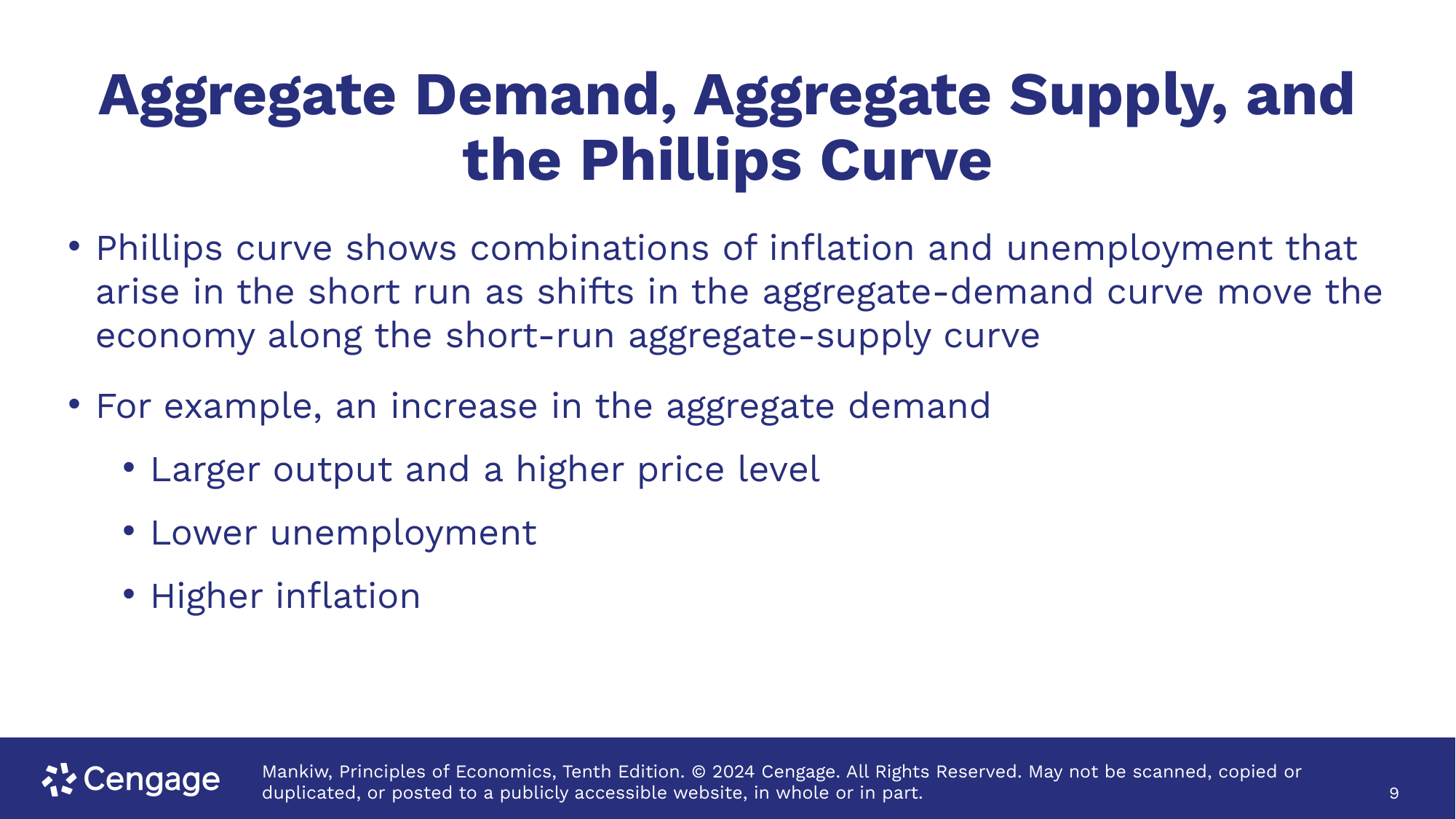

# Aggregate Demand, Aggregate Supply, and the Phillips Curve
Phillips curve shows combinations of inflation and unemployment that arise in the short run as shifts in the aggregate-demand curve move the economy along the short-run aggregate-supply curve
For example, an increase in the aggregate demand
Larger output and a higher price level
Lower unemployment
Higher inflation